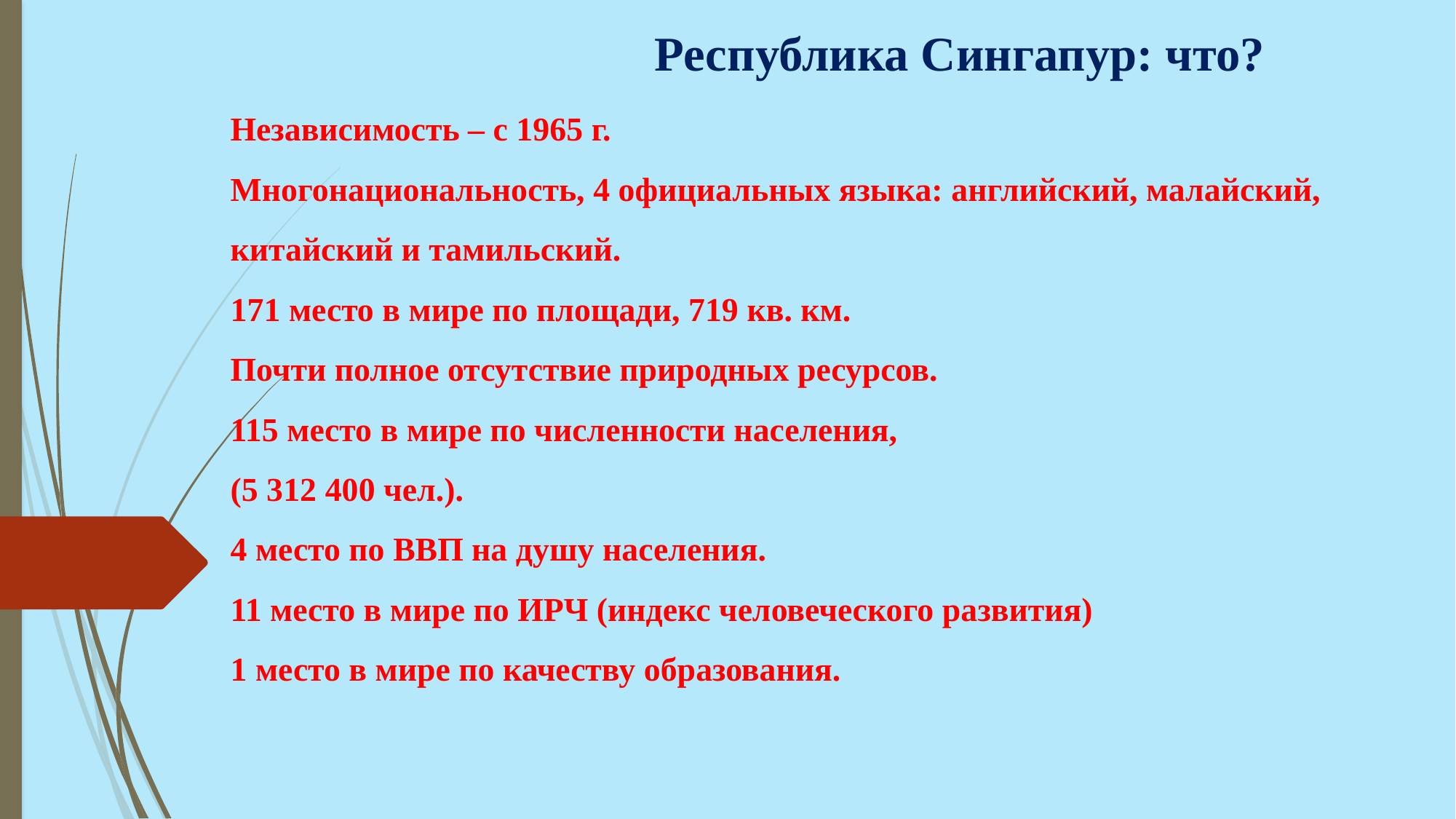

Республика Сингапур: что?
Независимость – с 1965 г.
Многонациональность, 4 официальных языка: английский, малайский, китайский и тамильский.
171 место в мире по площади, 719 кв. км.
Почти полное отсутствие природных ресурсов.
115 место в мире по численности населения,
(5 312 400 чел.).
4 место по ВВП на душу населения.
11 место в мире по ИРЧ (индекс человеческого развития)
1 место в мире по качеству образования.